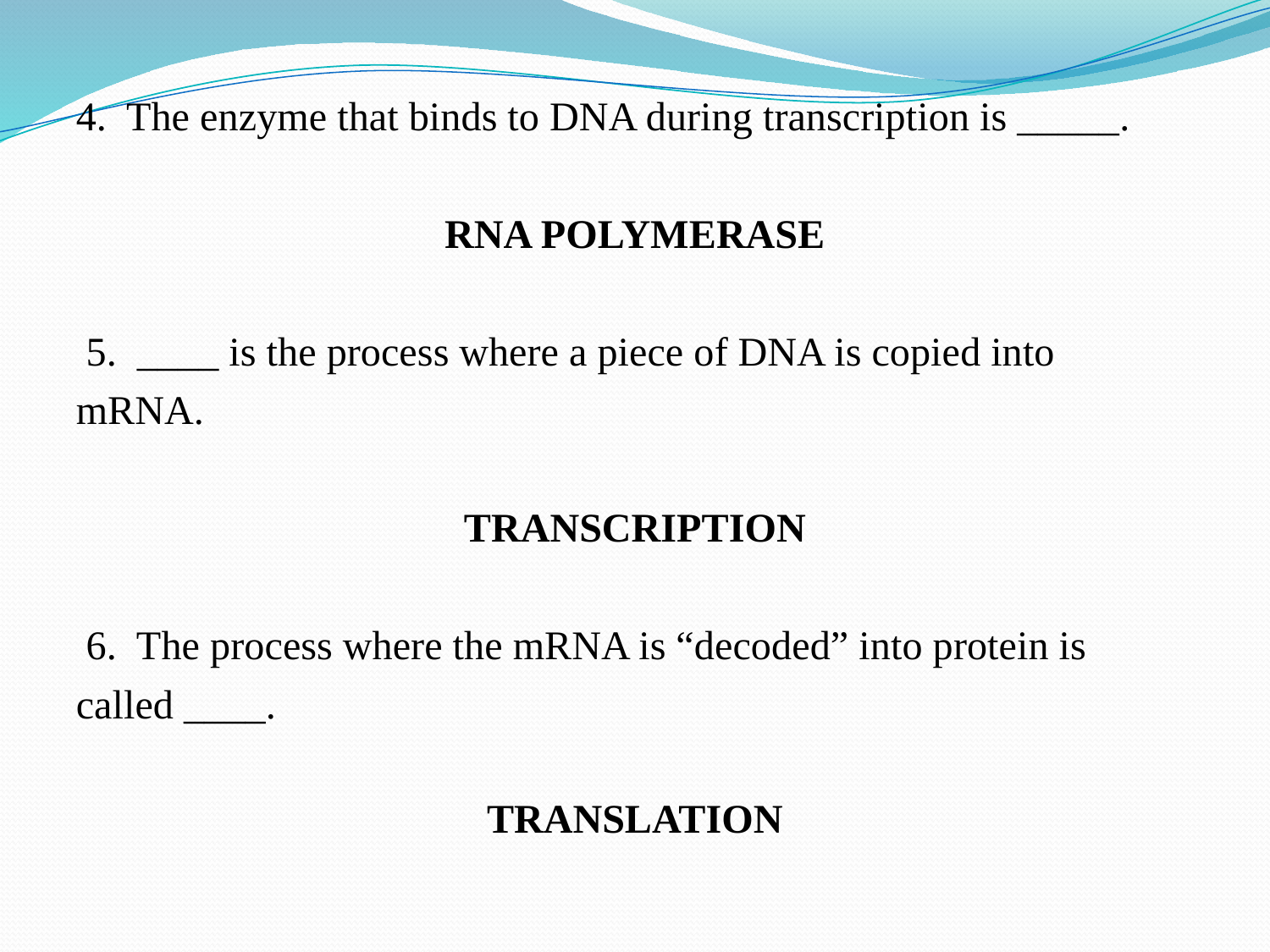

4.  The enzyme that binds to DNA during transcription is _____.

RNA POLYMERASE

 5.  ____ is the process where a piece of DNA is copied into mRNA.

TRANSCRIPTION

 6.  The process where the mRNA is “decoded” into protein is called ____.

TRANSLATION